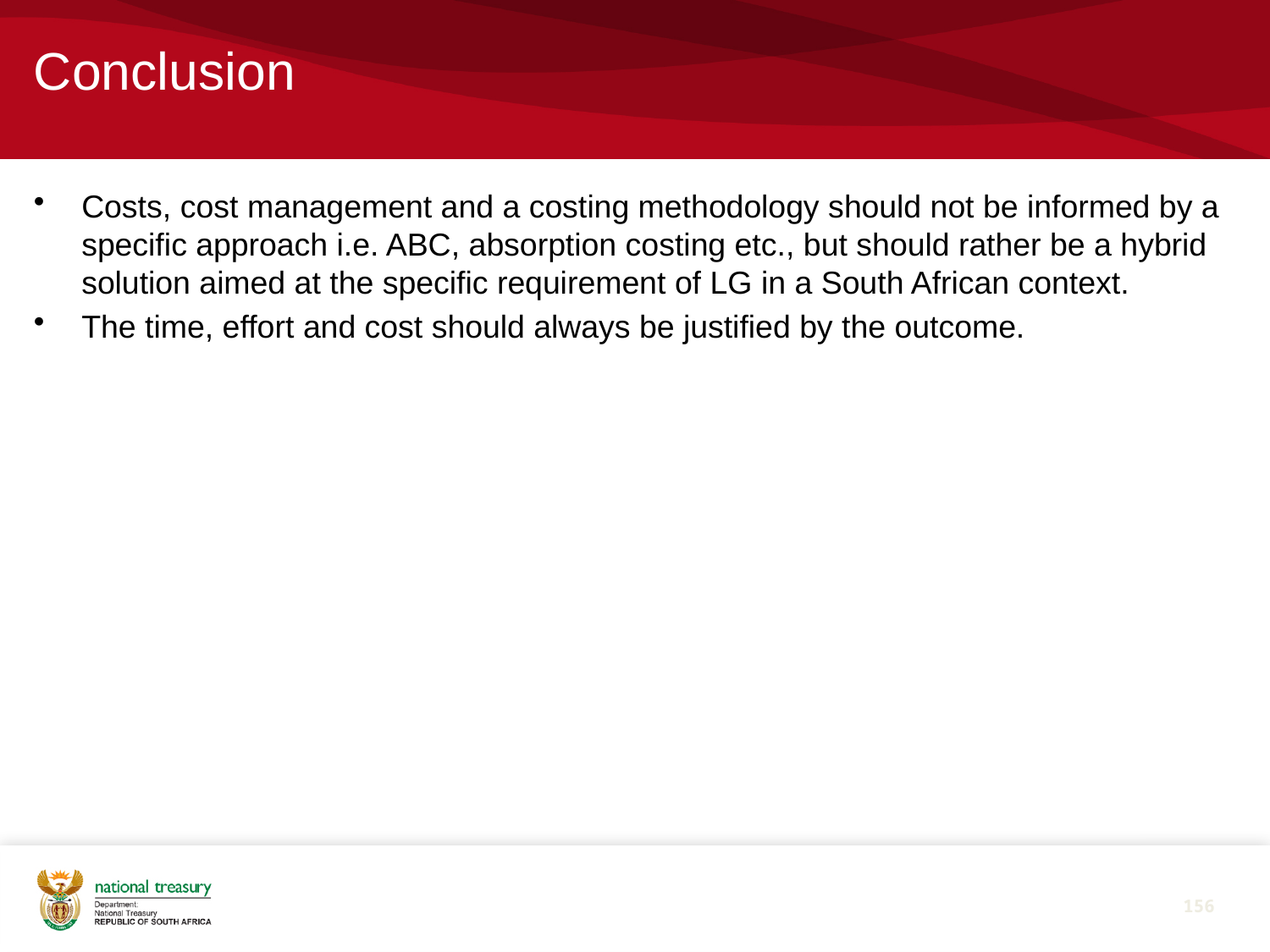

# Conclusion
Costs, cost management and a costing methodology should not be informed by a specific approach i.e. ABC, absorption costing etc., but should rather be a hybrid solution aimed at the specific requirement of LG in a South African context.
The time, effort and cost should always be justified by the outcome.

156